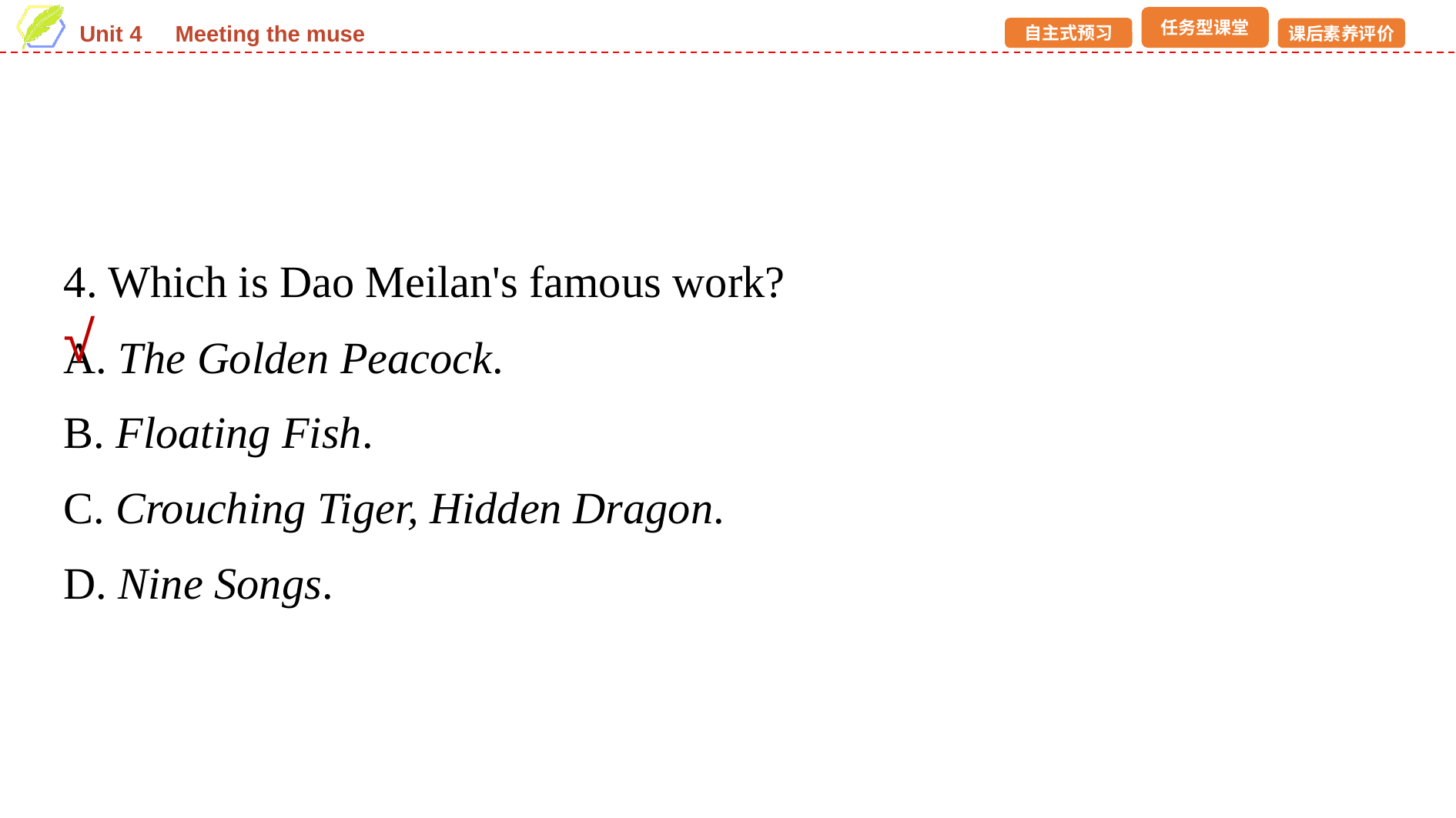

4. Which is Dao Meilan's famous work?
A. The Golden Peacock.
B. Floating Fish.
C. Crouching Tiger, Hidden Dragon.
D. Nine Songs.
√